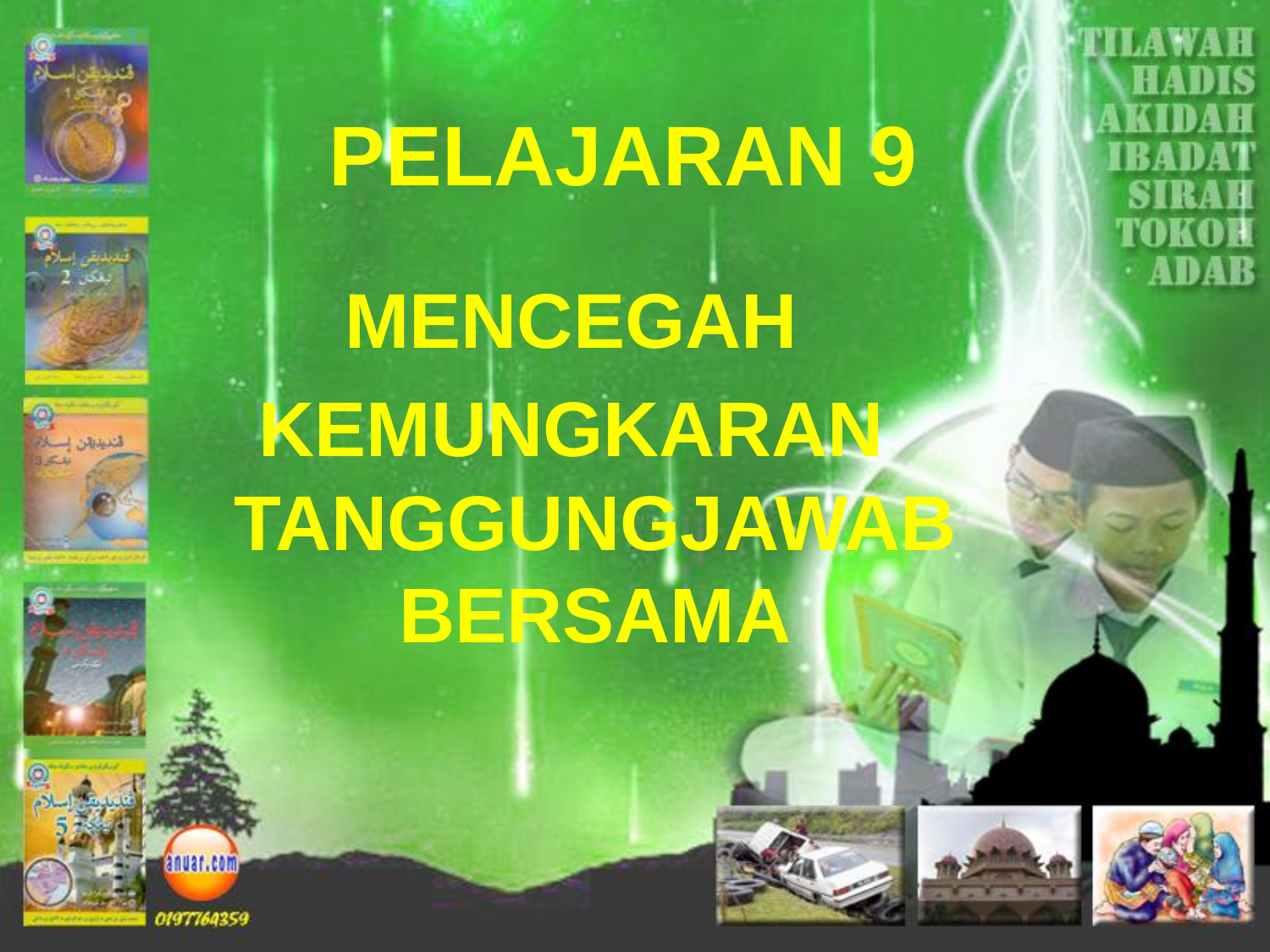

# PELAJARAN 9
MENCEGAH
KEMUNGKARAN TANGGUNGJAWAB BERSAMA